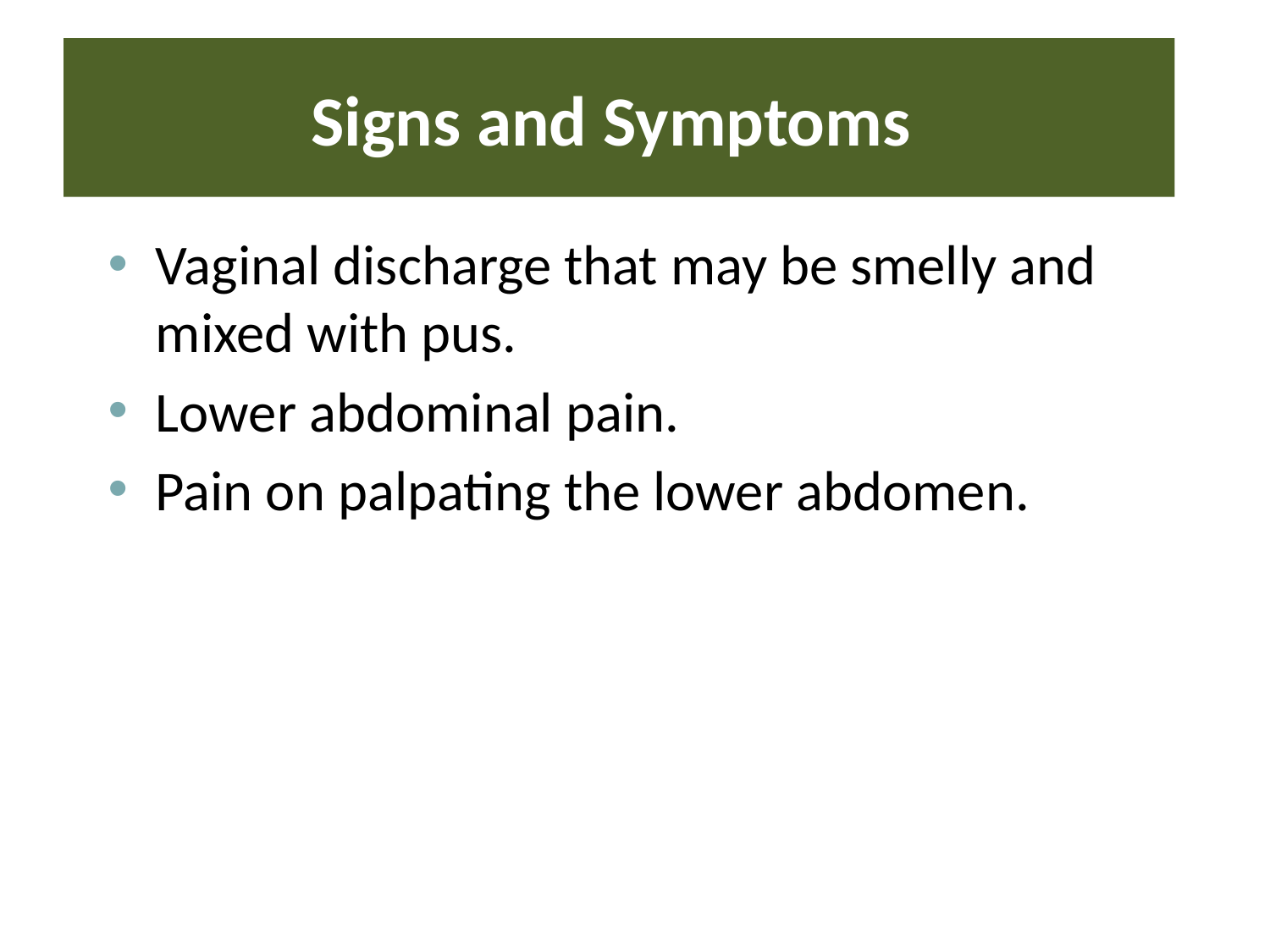

# Signs and Symptoms
Vaginal discharge that may be smelly and mixed with pus.
Lower abdominal pain.
Pain on palpating the lower abdomen.